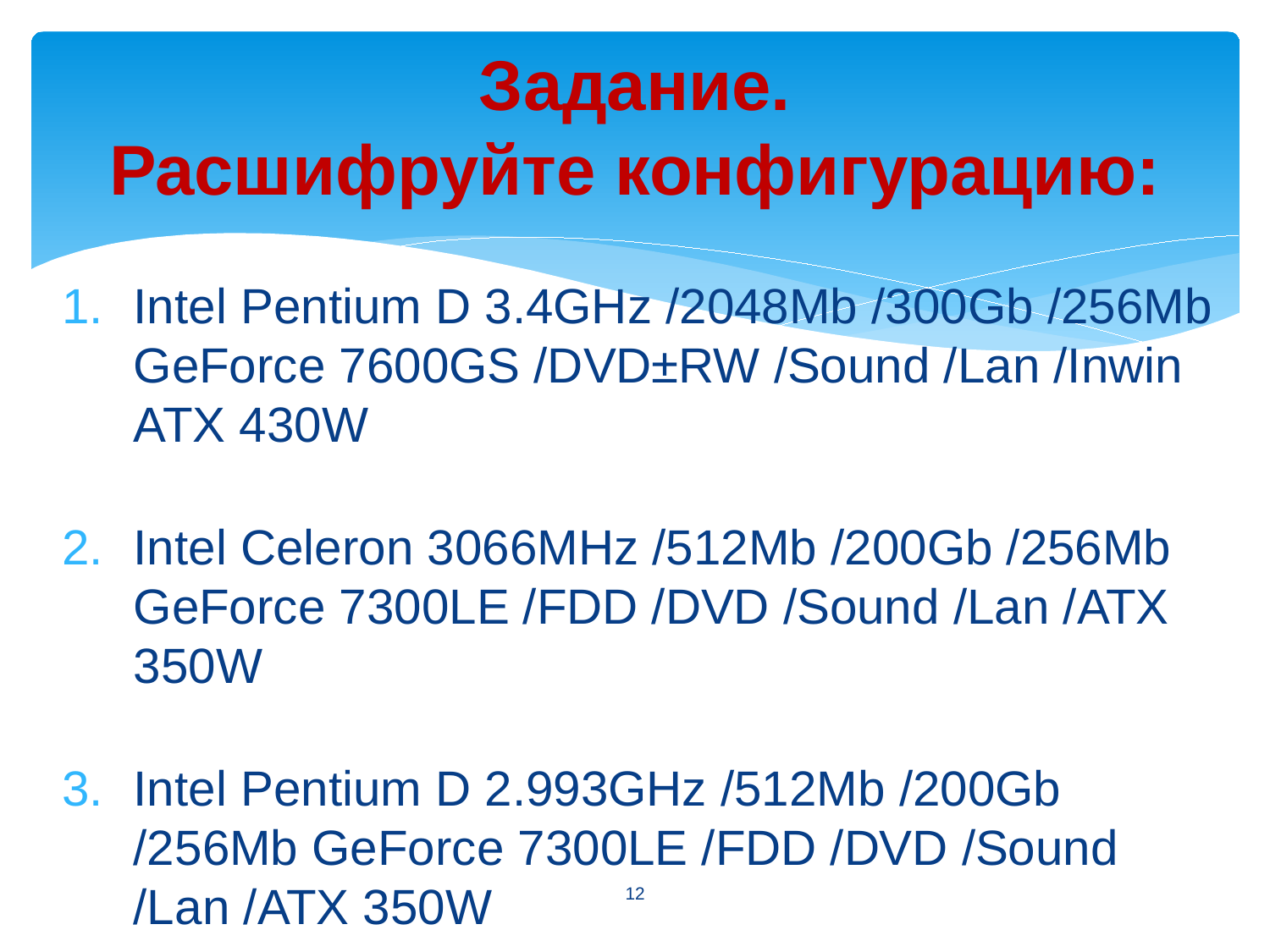

# Задание. Расшифруйте конфигурацию:
Intel Pentium D 3.4GHz /2048Mb /300Gb /256Mb GeForce 7600GS /DVD±RW /Sound /Lan /Inwin ATX 430W
Intel Celeron 3066MHz /512Mb /200Gb /256Mb GeForce 7300LE /FDD /DVD /Sound /Lan /ATX 350W
Intel Pentium D 2.993GHz /512Mb /200Gb /256Mb GeForce 7300LE /FDD /DVD /Sound /Lan /ATX 350W
12